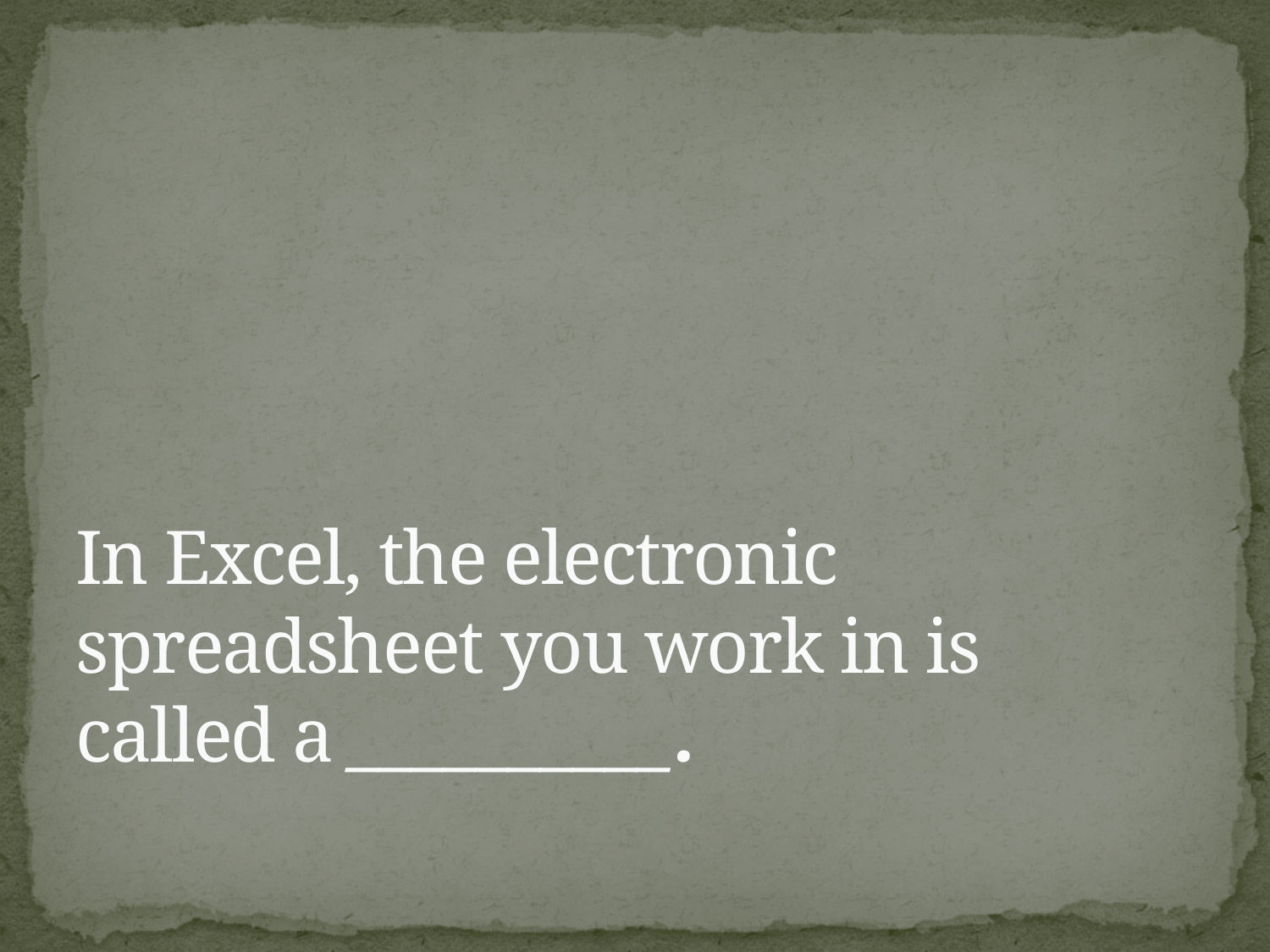

# In Excel, the electronic spreadsheet you work in is called a __________.